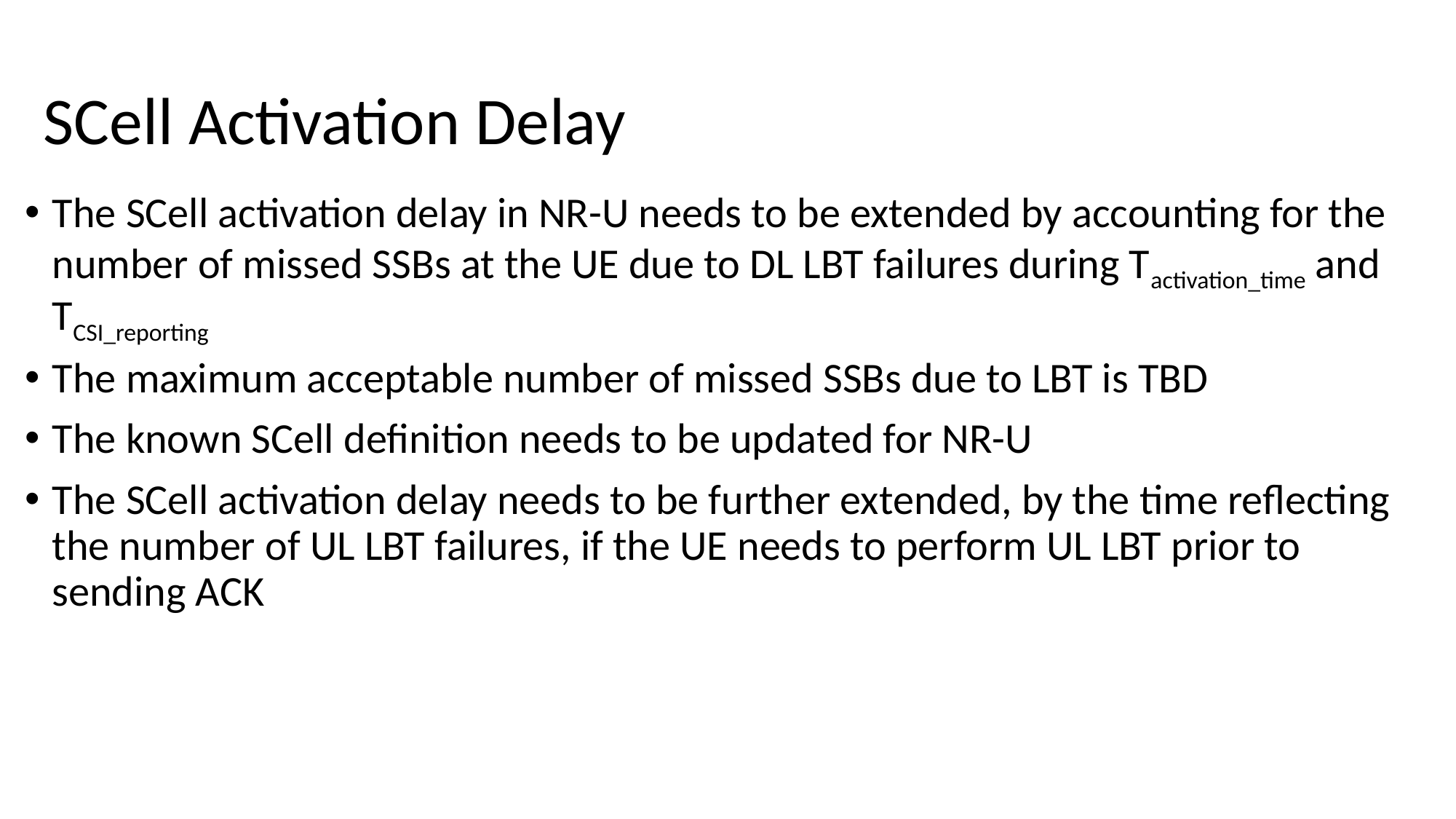

# SCell Activation Delay
The SCell activation delay in NR-U needs to be extended by accounting for the number of missed SSBs at the UE due to DL LBT failures during Tactivation_time and TCSI_reporting
The maximum acceptable number of missed SSBs due to LBT is TBD
The known SCell definition needs to be updated for NR-U
The SCell activation delay needs to be further extended, by the time reflecting the number of UL LBT failures, if the UE needs to perform UL LBT prior to sending ACK